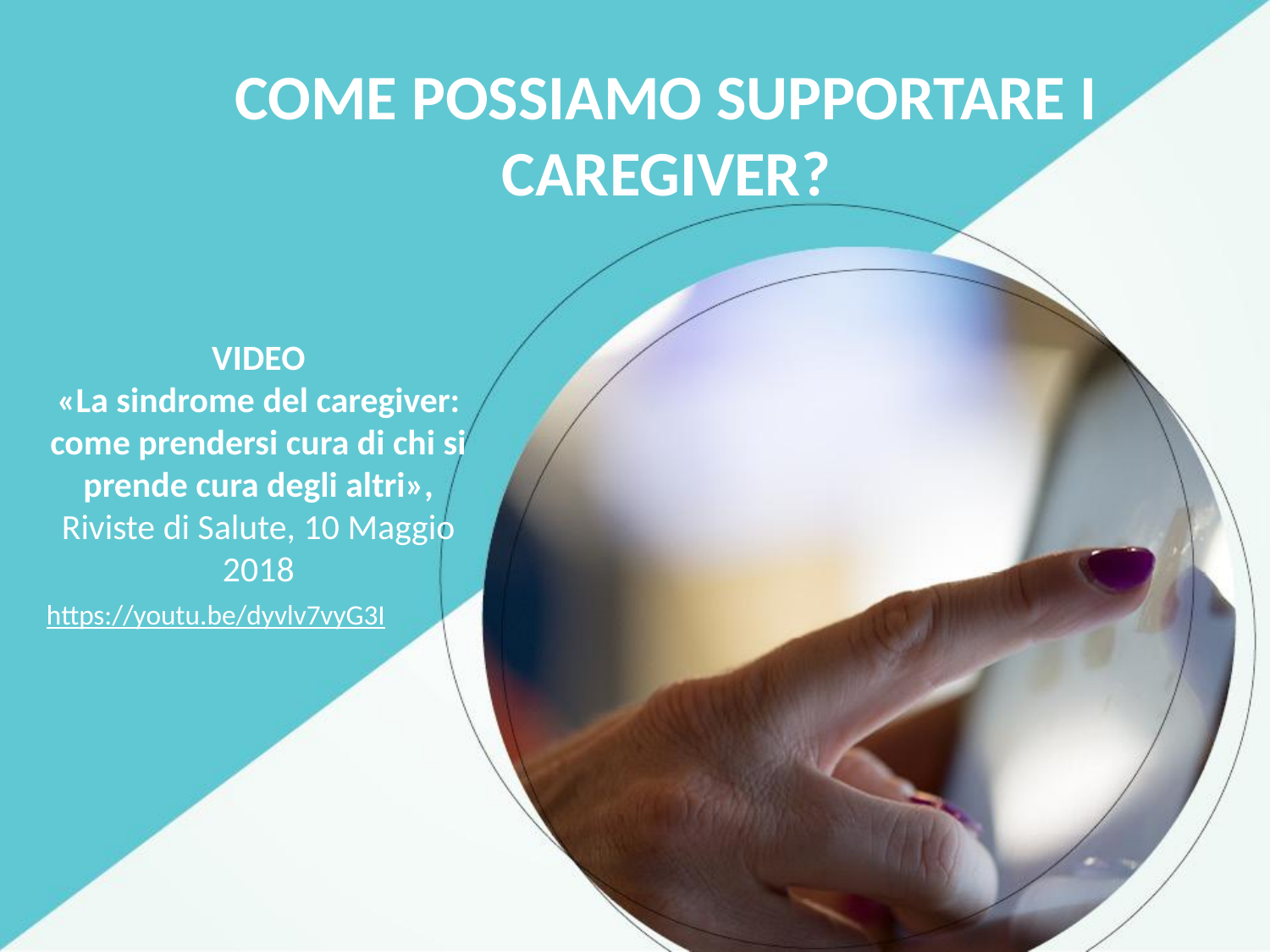

COME POSSIAMO SUPPORTARE I CAREGIVER?
VIDEO
«La sindrome del caregiver: come prendersi cura di chi si prende cura degli altri», Riviste di Salute, 10 Maggio 2018

https://youtu.be/dyvlv7vyG3I